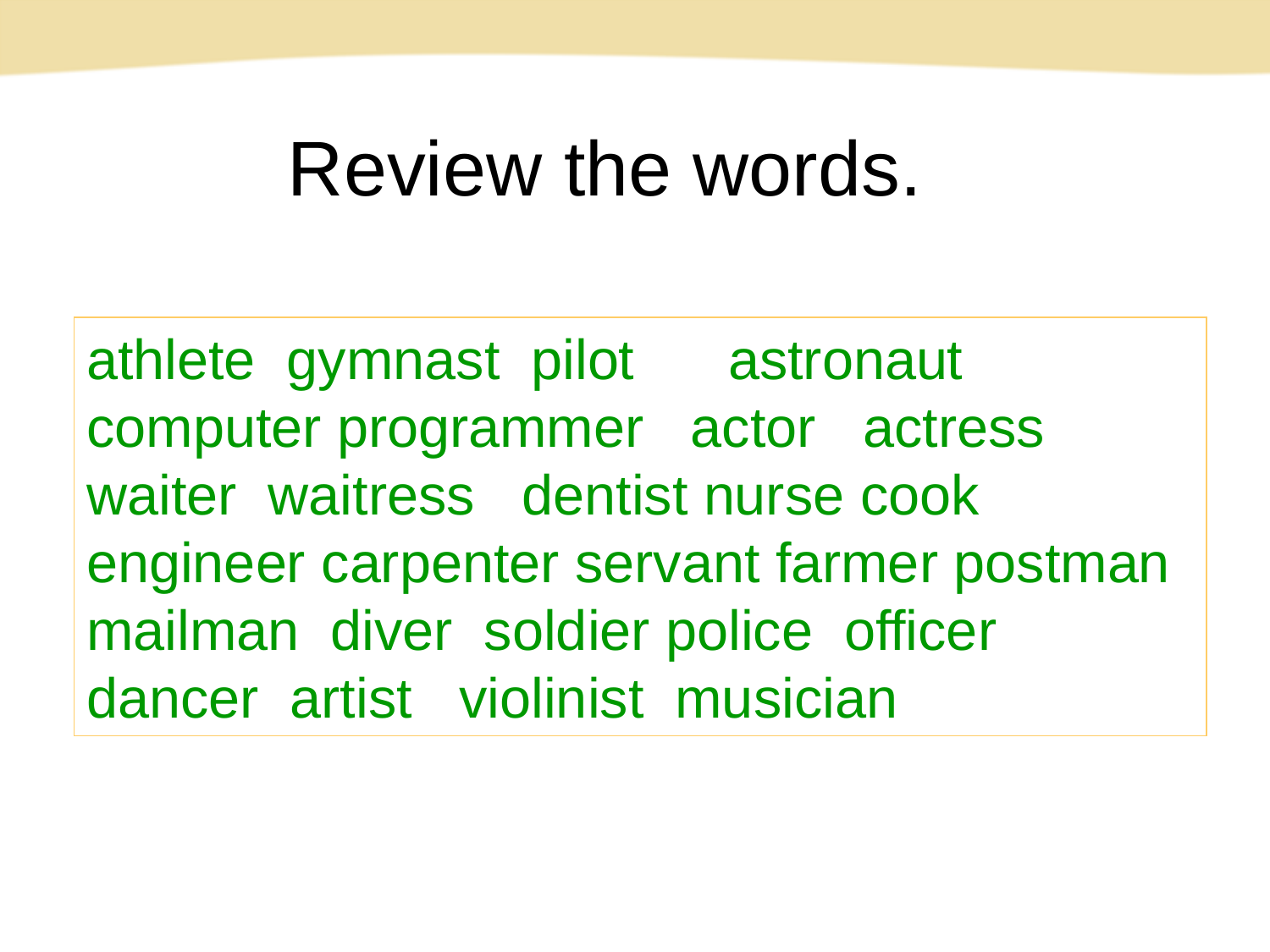

Review the words.
athlete  gymnast  pilot      astronaut computer programmer   actor   actress    waiter  waitress   dentist nurse cook
engineer carpenter servant farmer postman  mailman  diver  soldier police  officer
dancer  artist   violinist  musician